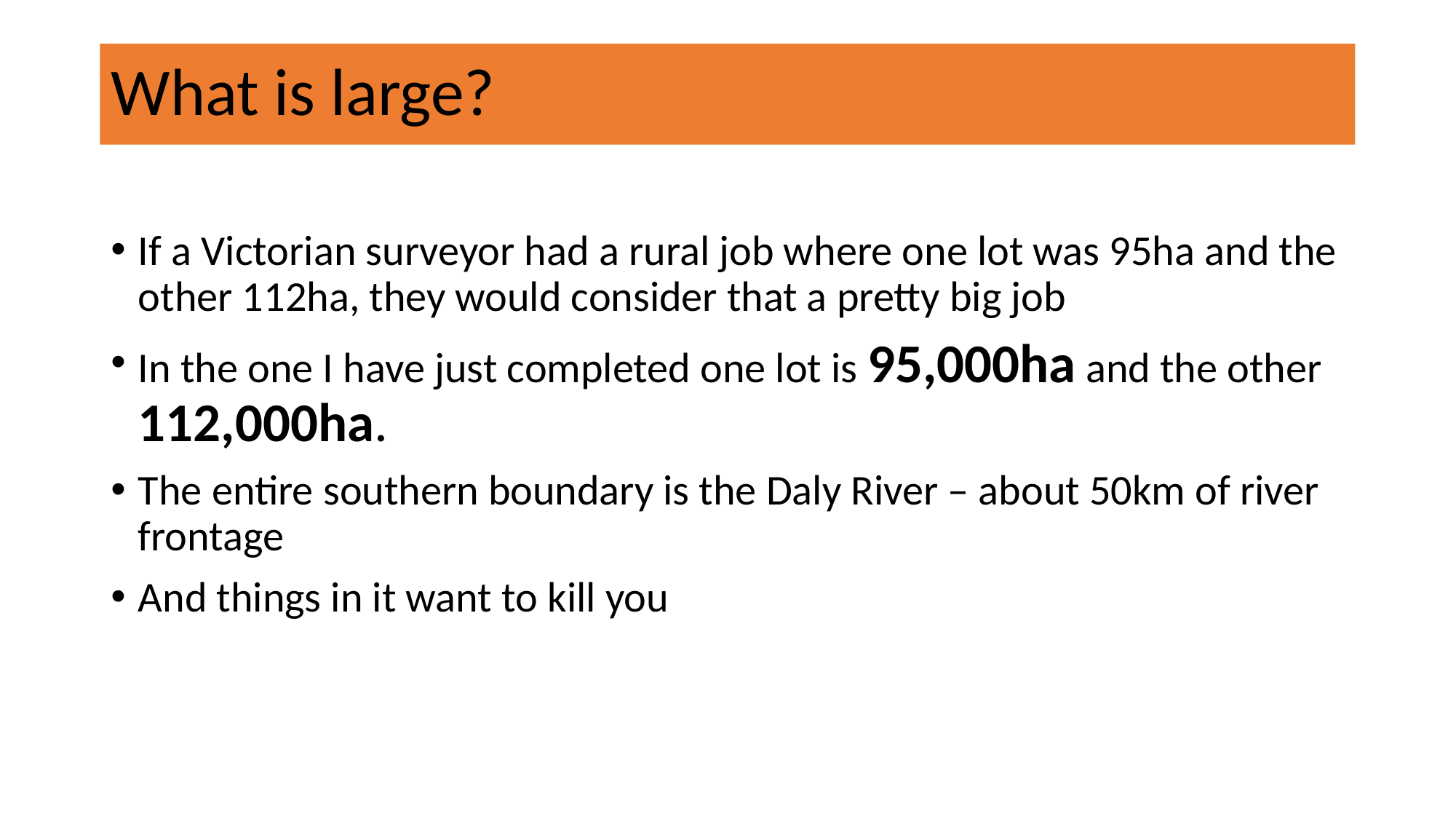

# What is large?
If a Victorian surveyor had a rural job where one lot was 95ha and the other 112ha, they would consider that a pretty big job
In the one I have just completed one lot is 95,000ha and the other 112,000ha.
The entire southern boundary is the Daly River – about 50km of river frontage
And things in it want to kill you